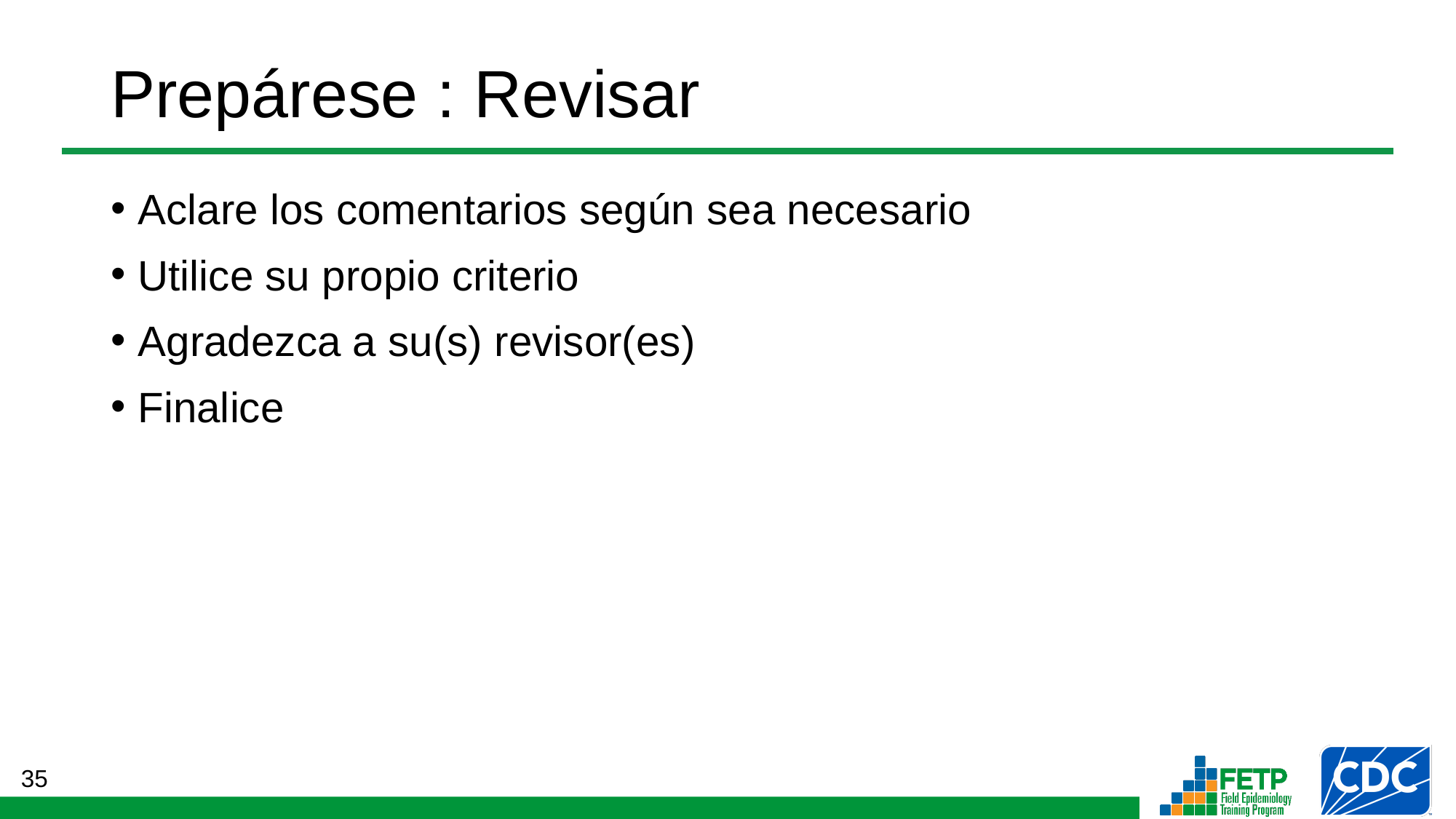

# Prepárese : Revisar
Aclare los comentarios según sea necesario
Utilice su propio criterio
Agradezca a su(s) revisor(es)
Finalice